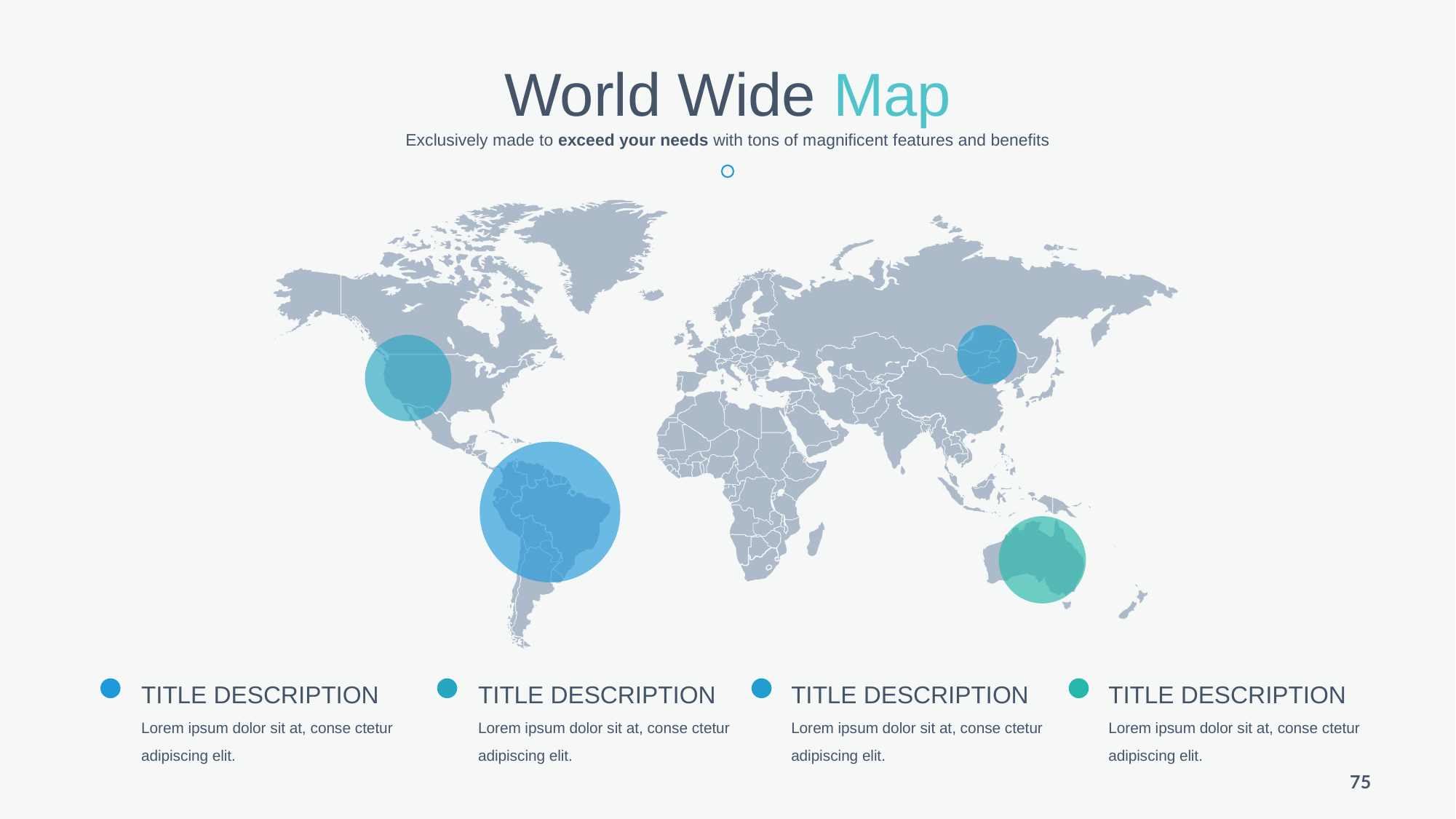

World Wide Map
Exclusively made to exceed your needs with tons of magnificent features and benefits

TITLE DESCRIPTION
Lorem ipsum dolor sit at, conse ctetur adipiscing elit.
TITLE DESCRIPTION
Lorem ipsum dolor sit at, conse ctetur adipiscing elit.
TITLE DESCRIPTION
Lorem ipsum dolor sit at, conse ctetur adipiscing elit.
TITLE DESCRIPTION
Lorem ipsum dolor sit at, conse ctetur adipiscing elit.